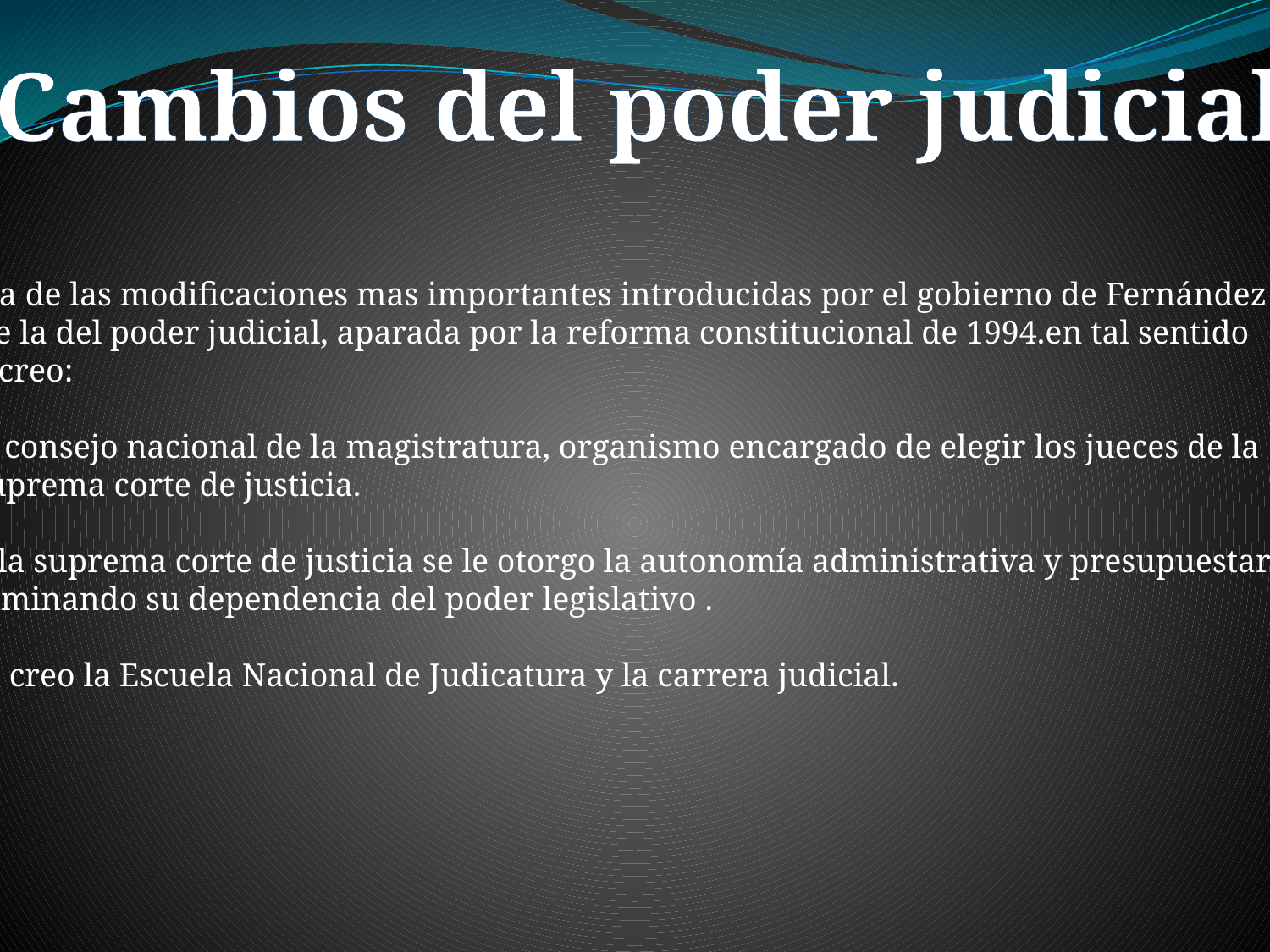

Cambios del poder judicial
Una de las modificaciones mas importantes introducidas por el gobierno de Fernández
Fue la del poder judicial, aparada por la reforma constitucional de 1994.en tal sentido
Se creo:

El consejo nacional de la magistratura, organismo encargado de elegir los jueces de la
  suprema corte de justicia.

A la suprema corte de justicia se le otorgo la autonomía administrativa y presupuestaria,
 eliminando su dependencia del poder legislativo .

Se creo la Escuela Nacional de Judicatura y la carrera judicial.